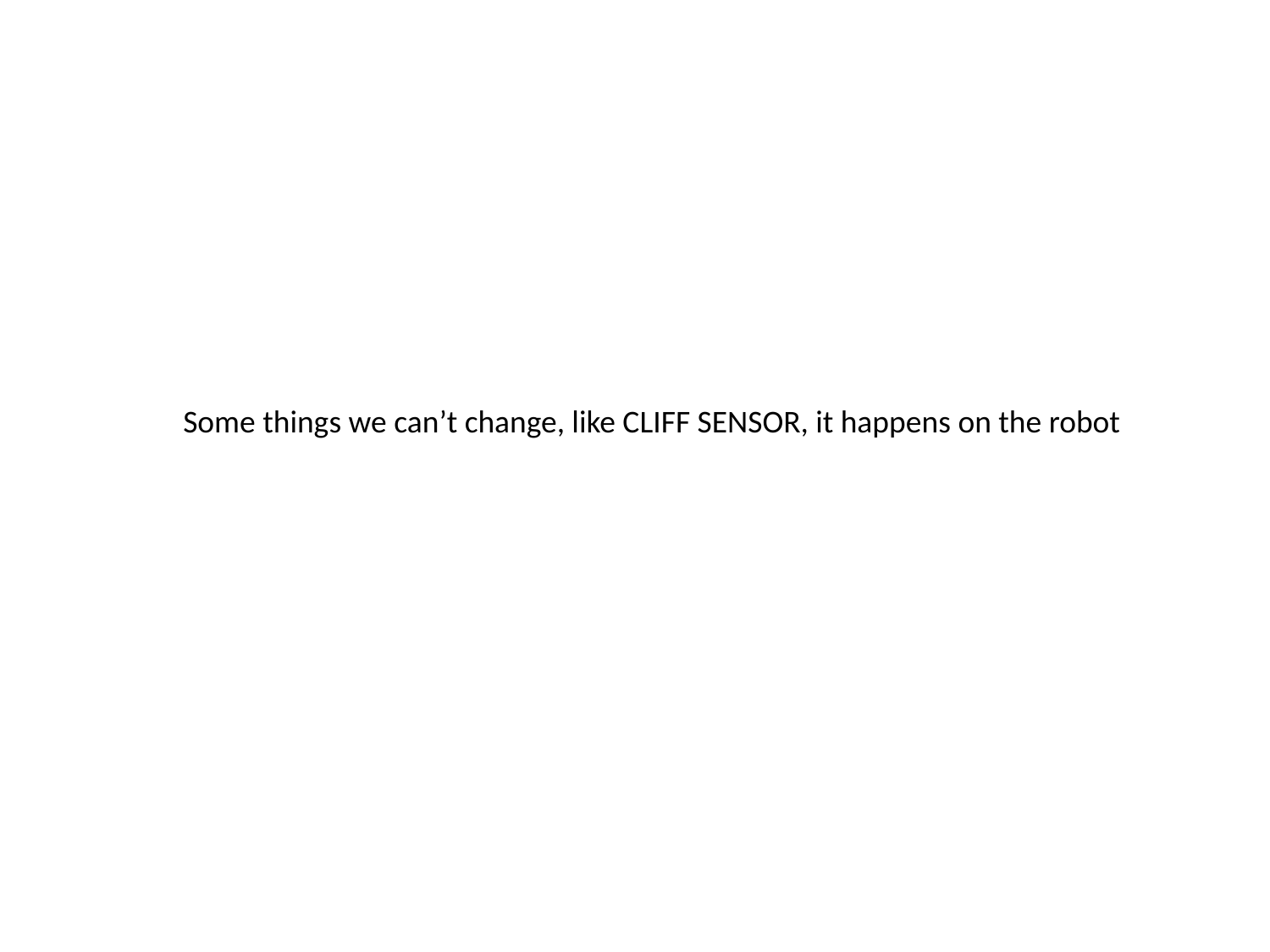

Some things we can’t change, like CLIFF SENSOR, it happens on the robot